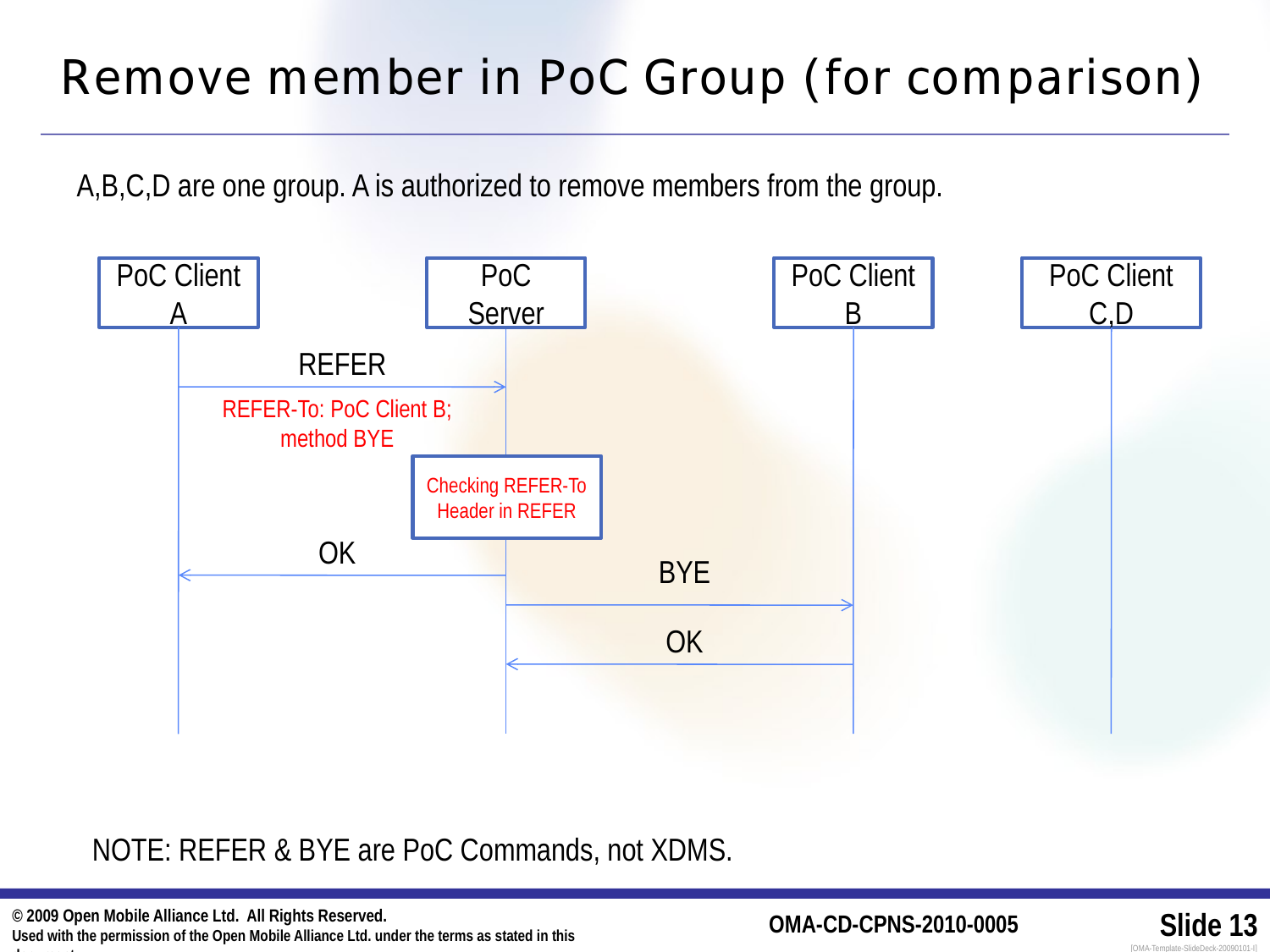

# Remove member in PoC Group (for comparison)
  A,B,C,D are one group. A is authorized to remove members from the group.
PoC Client A
PoC Server
PoC Client B
PoC Client C,D
REFER
REFER-To: PoC Client B; method BYE
Checking REFER-To Header in REFER
OK
BYE
OK
NOTE: REFER & BYE are PoC Commands, not XDMS.